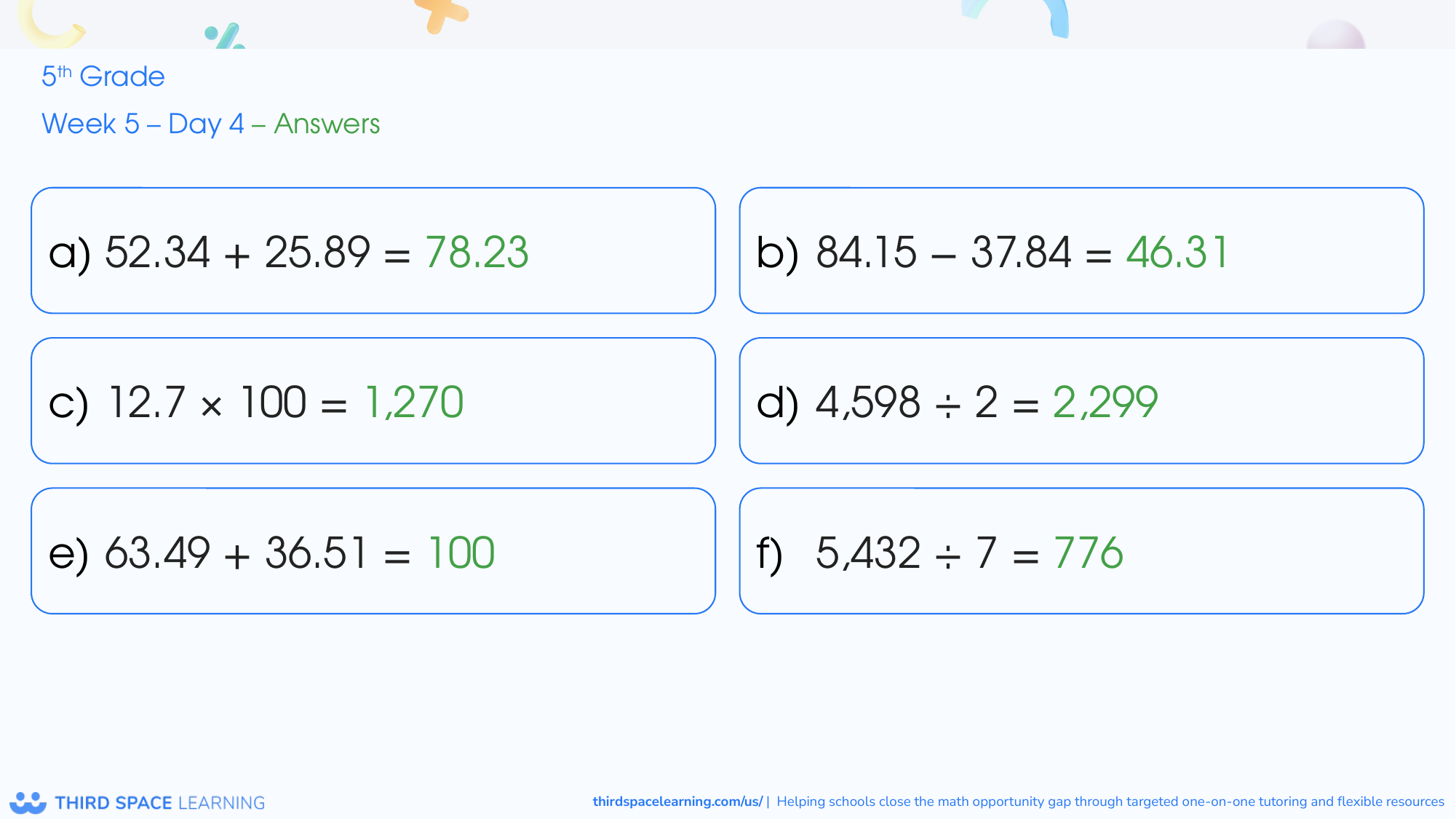

5th Grade
Week 5 – Day 4 – Answers
52.34 + 25.89 = 78.23
84.15 − 37.84 = 46.31
12.7 × 100 = 1,270
4,598 ÷ 2 = 2,299
63.49 + 36.51 = 100
5,432 ÷ 7 = 776